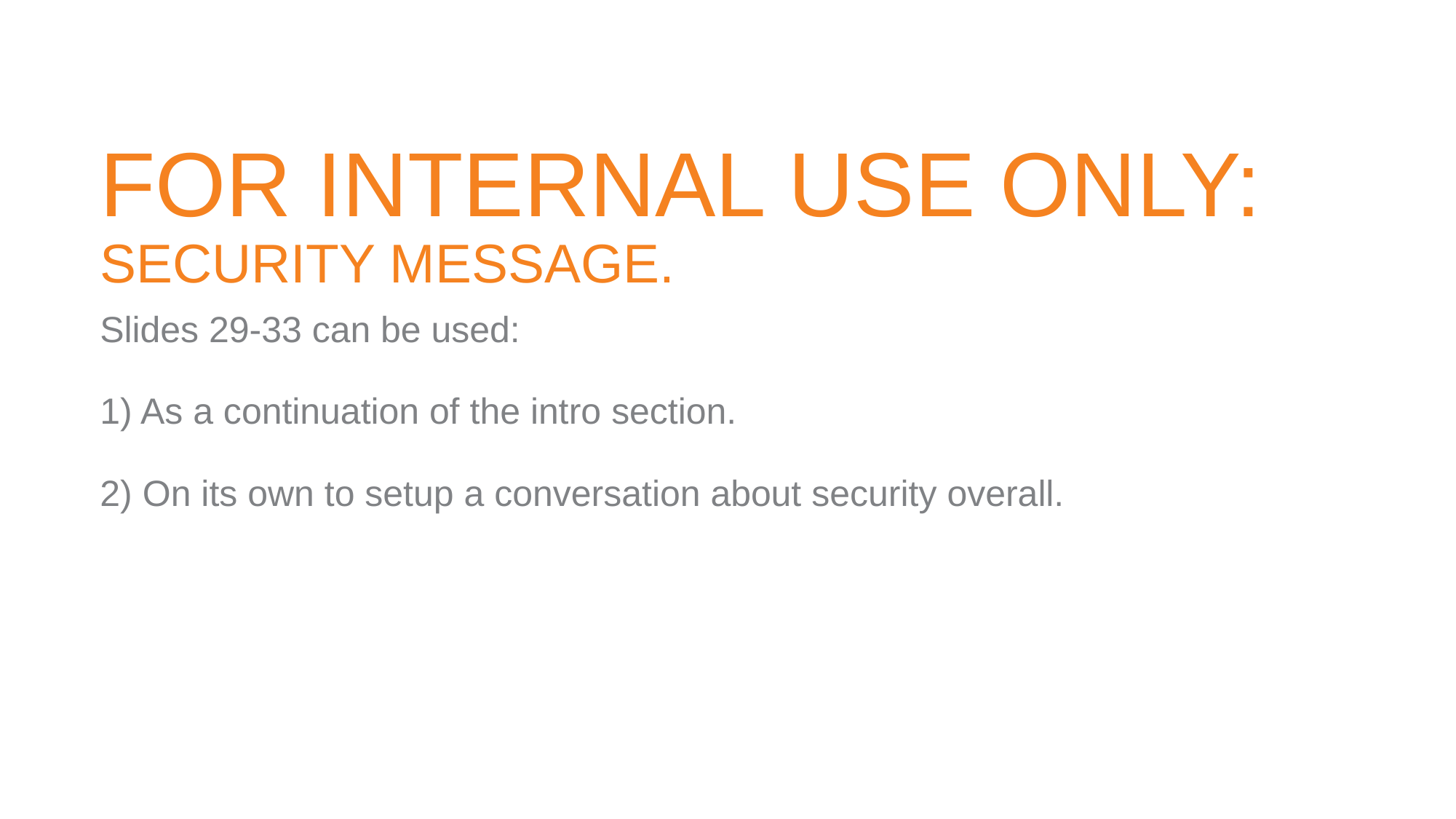

# FOR INTERNAL USE ONLY: SECURITY MESSAGE.
Slides 29-33 can be used:
1) As a continuation of the intro section.
2) On its own to setup a conversation about security overall.